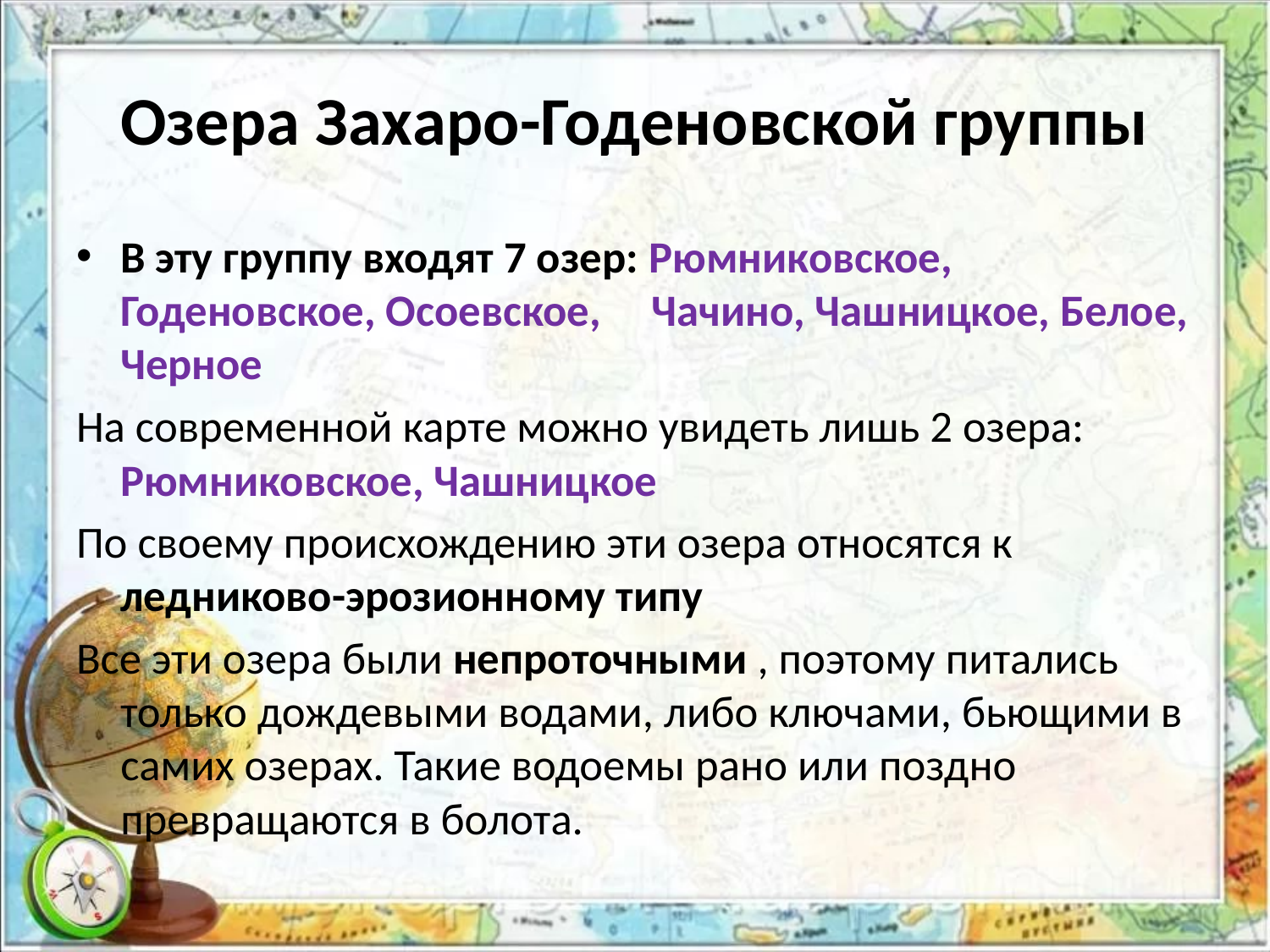

# Озера Захаро-Годеновской группы
В эту группу входят 7 озер: Рюмниковское, Годеновское, Осоевское,     Чачино, Чашницкое, Белое, Черное
На современной карте можно увидеть лишь 2 озера: Рюмниковское, Чашницкое
По своему происхождению эти озера относятся к ледниково-эрозионному типу
Все эти озера были непроточными , поэтому питались только дождевыми водами, либо ключами, бьющими в самих озерах. Такие водоемы рано или поздно превращаются в болота.